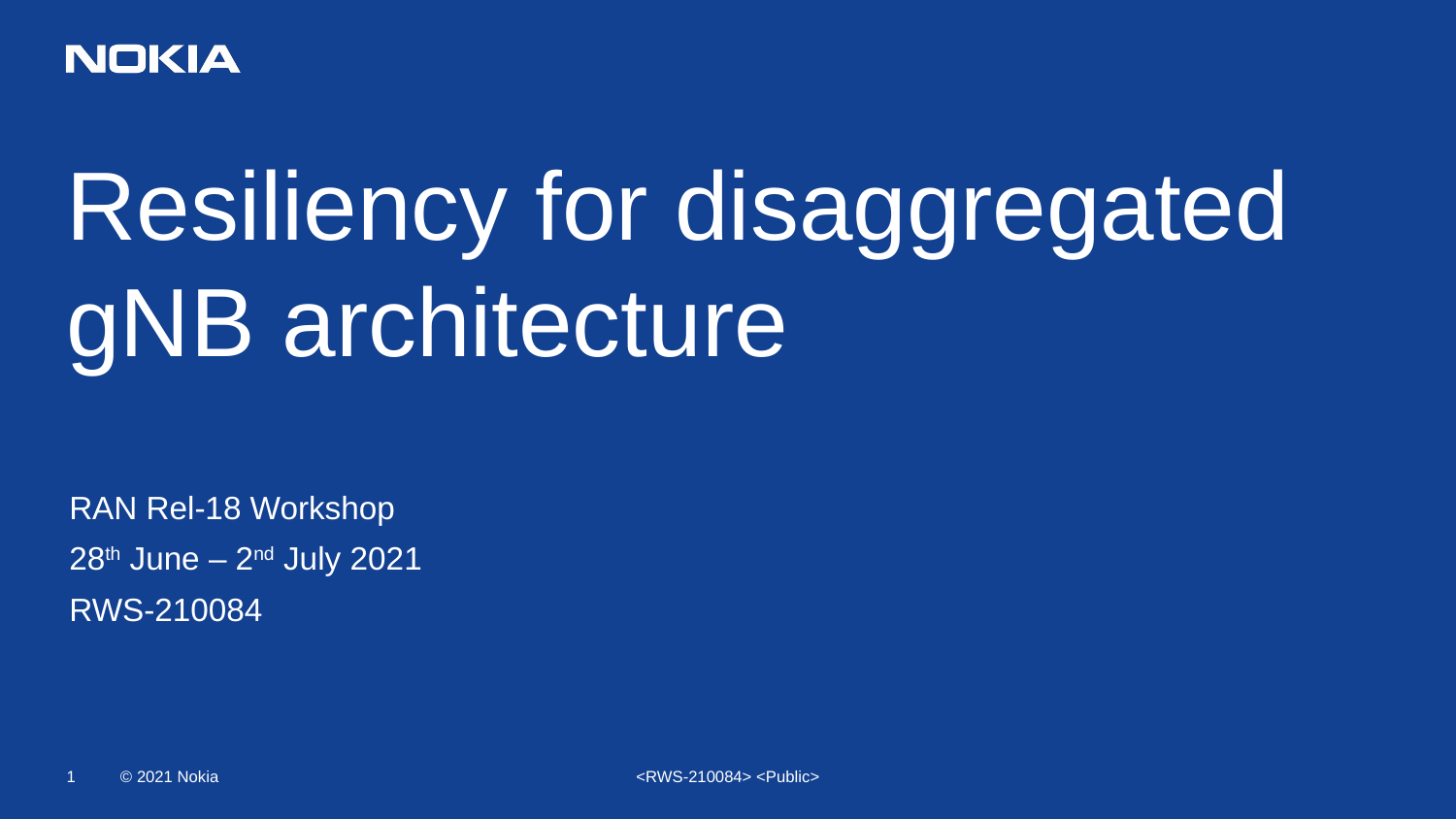

# Resiliency for disaggregated gNB architecture
RAN Rel-18 Workshop
28th June – 2nd July 2021
RWS-210084
<RWS-210084> <Public>